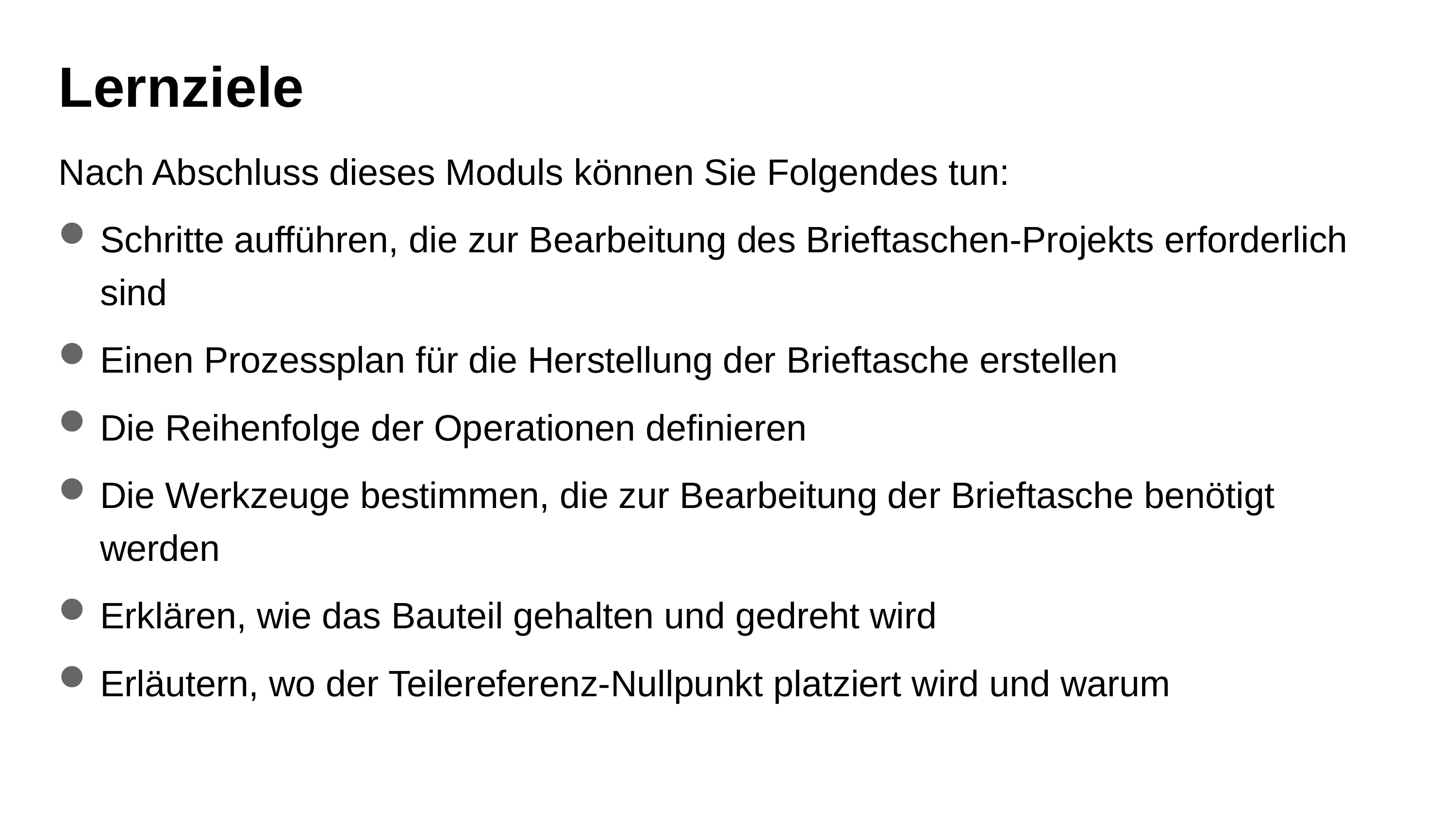

# Lernziele
Nach Abschluss dieses Moduls können Sie Folgendes tun:
Schritte aufführen, die zur Bearbeitung des Brieftaschen-Projekts erforderlich sind
Einen Prozessplan für die Herstellung der Brieftasche erstellen
Die Reihenfolge der Operationen definieren
Die Werkzeuge bestimmen, die zur Bearbeitung der Brieftasche benötigt werden
Erklären, wie das Bauteil gehalten und gedreht wird
Erläutern, wo der Teilereferenz-Nullpunkt platziert wird und warum